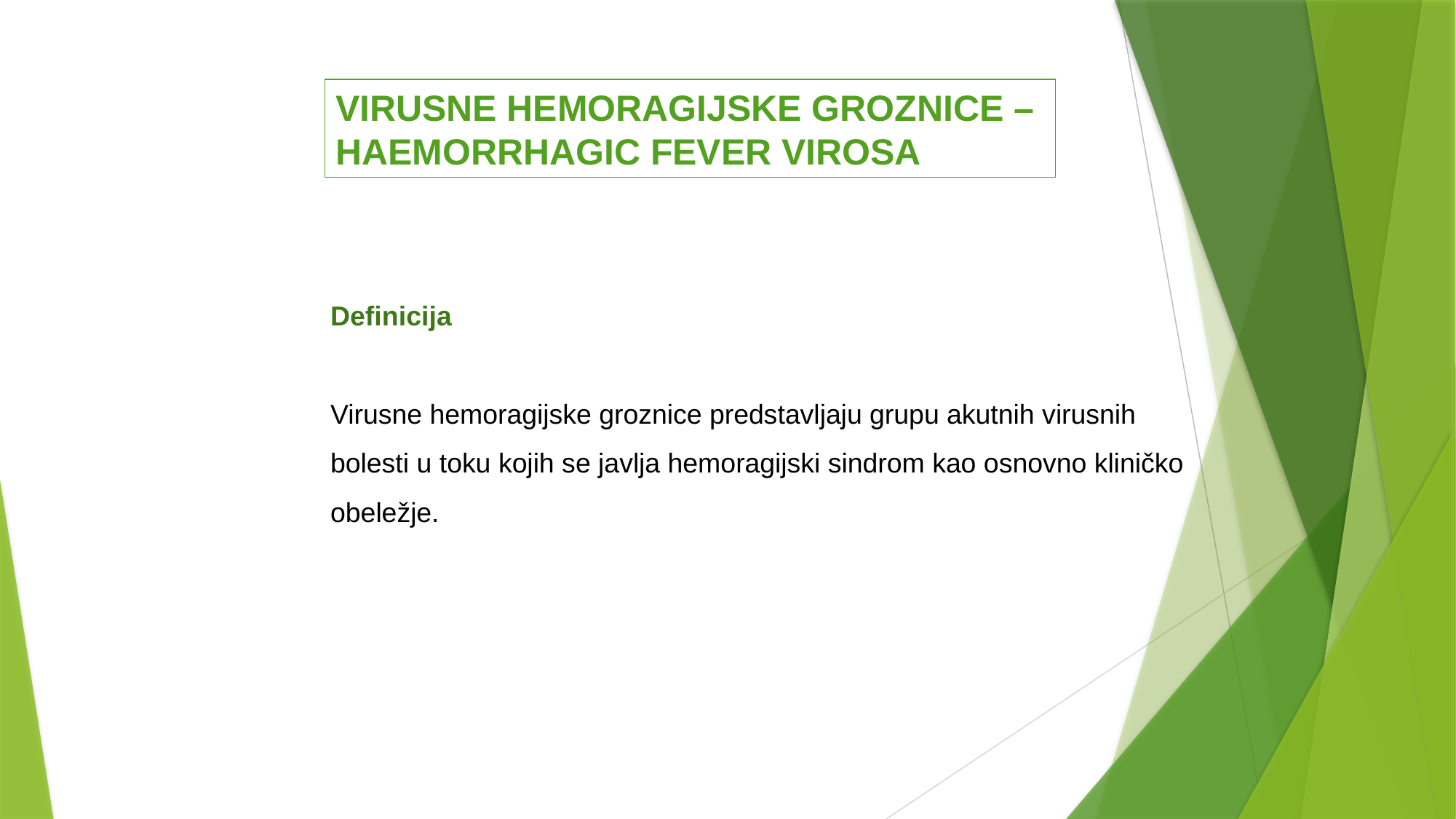

VIRUSNE HEMORAGIJSKE GROZNICE –
HAEMORRHAGIC FEVER VIROSA
Definicija

Virusne hemoragijske groznice predstavljaju grupu akutnih virusnih bolesti u toku kojih se javlja hemoragijski sindrom kao osnovno kliničko obeležje.